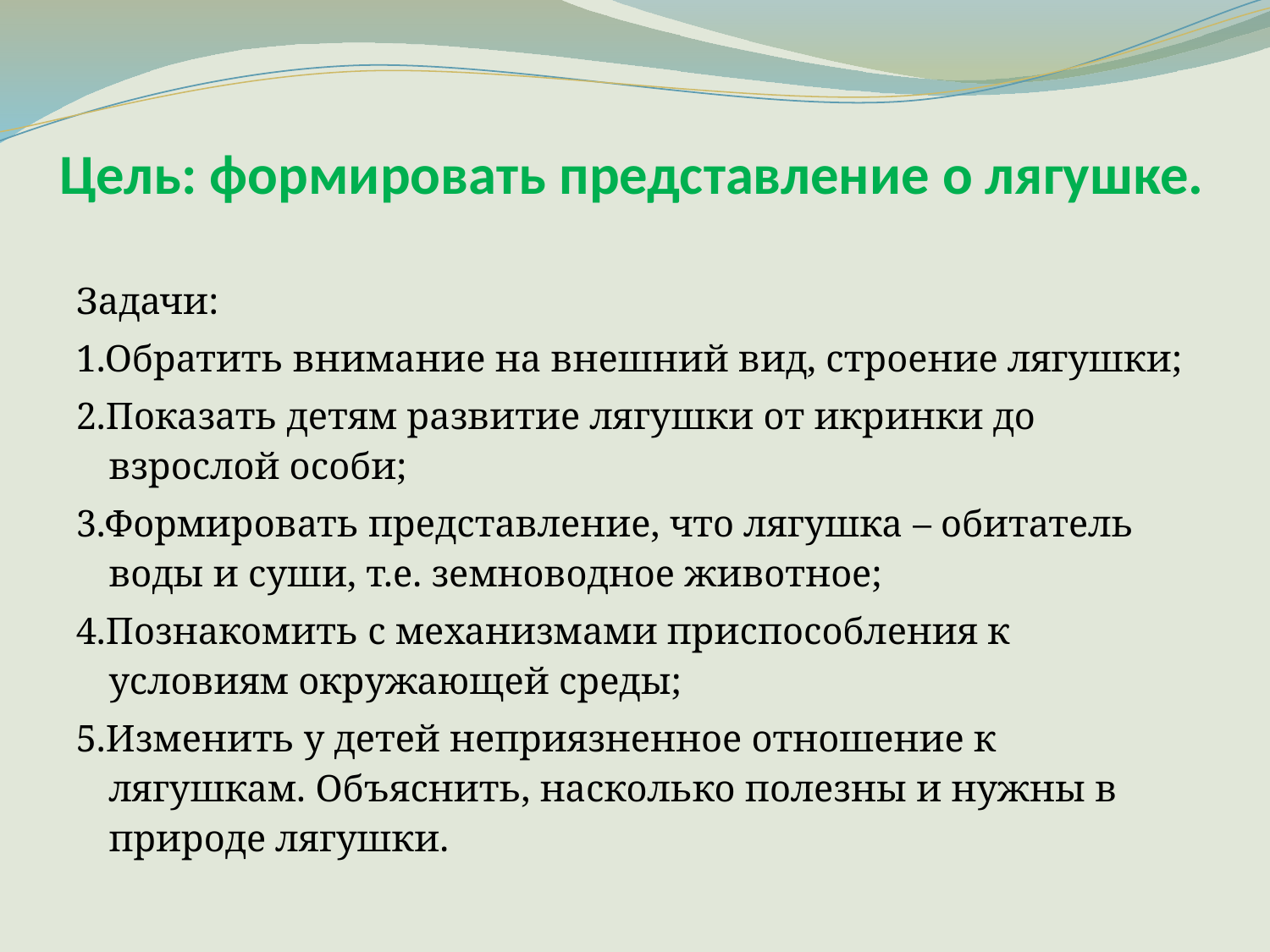

# Цель: формировать представление о лягушке.
Задачи:
1.Обратить внимание на внешний вид, строение лягушки;
2.Показать детям развитие лягушки от икринки до взрослой особи;
3.Формировать представление, что лягушка – обитатель воды и суши, т.е. земноводное животное;
4.Познакомить с механизмами приспособления к условиям окружающей среды;
5.Изменить у детей неприязненное отношение к лягушкам. Объяснить, насколько полезны и нужны в природе лягушки.